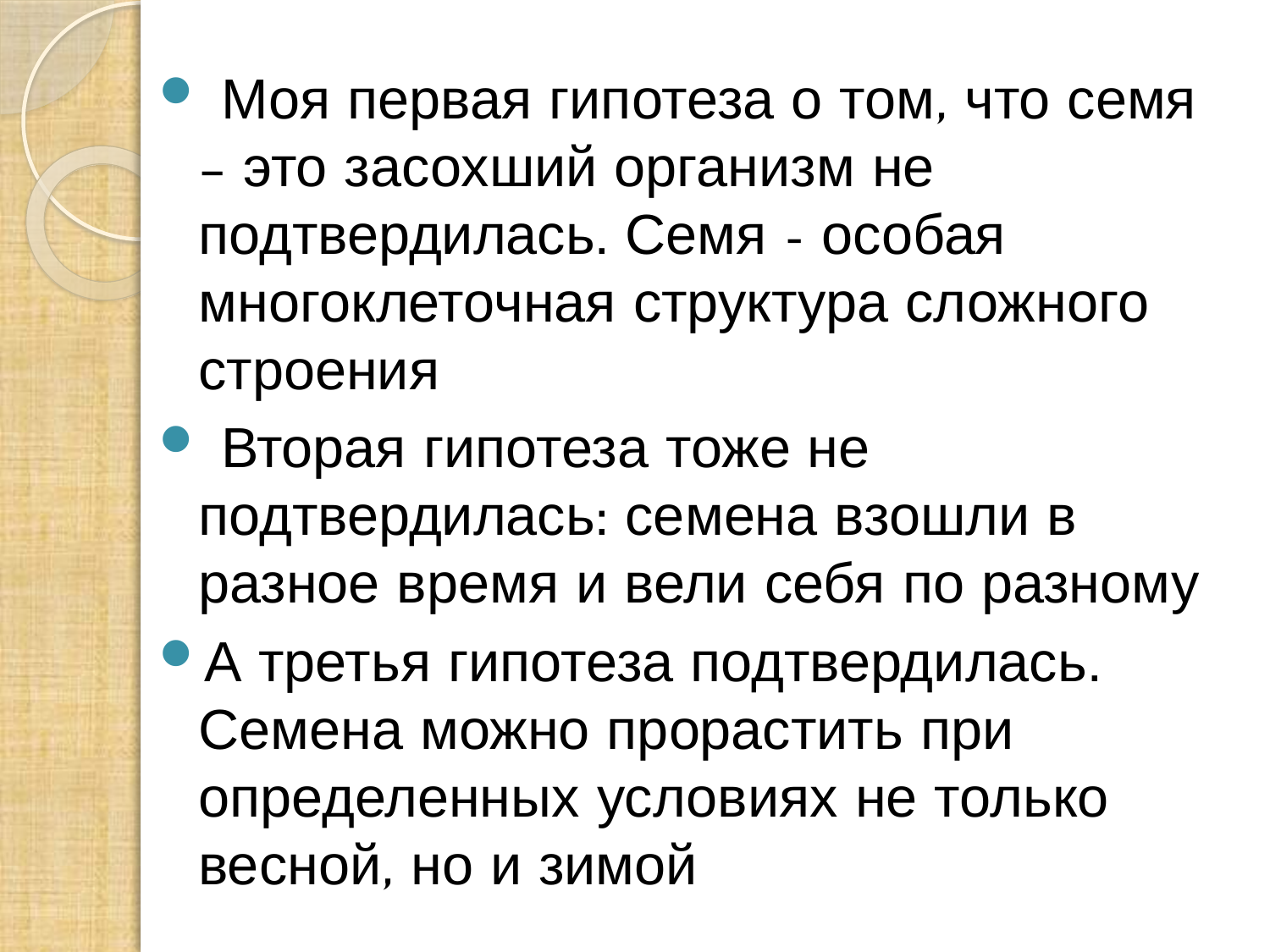

Моя первая гипотеза о том, что семя – это засохший организм не подтвердилась. Семя - особая многоклеточная структура сложного строения
 Вторая гипотеза тоже не подтвердилась: семена взошли в разное время и вели себя по разному
А третья гипотеза подтвердилась. Семена можно прорастить при определенных условиях не только весной, но и зимой